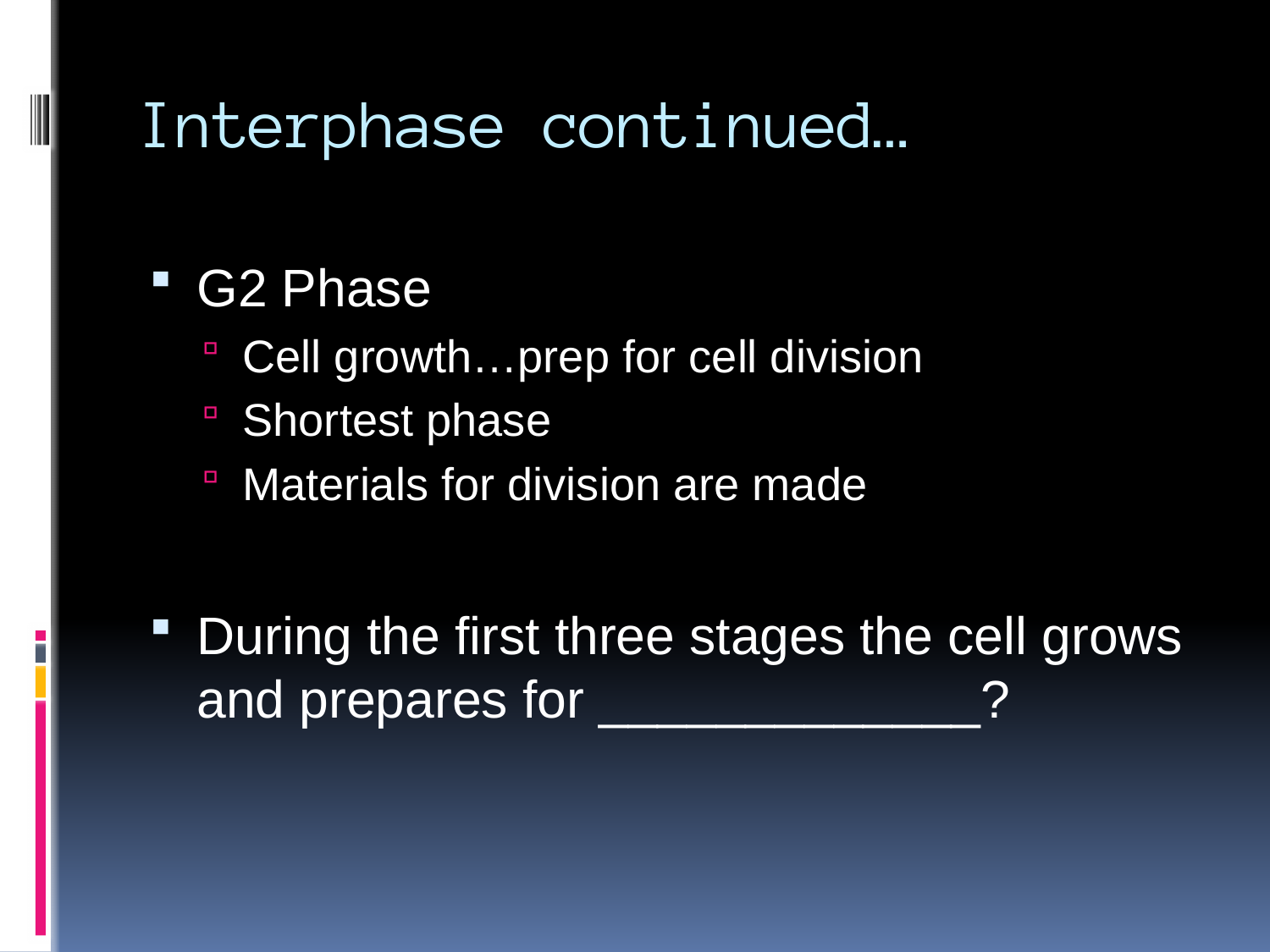

# Interphase continued…
G2 Phase
Cell growth…prep for cell division
Shortest phase
Materials for division are made

During the first three stages the cell grows and prepares for _____________?